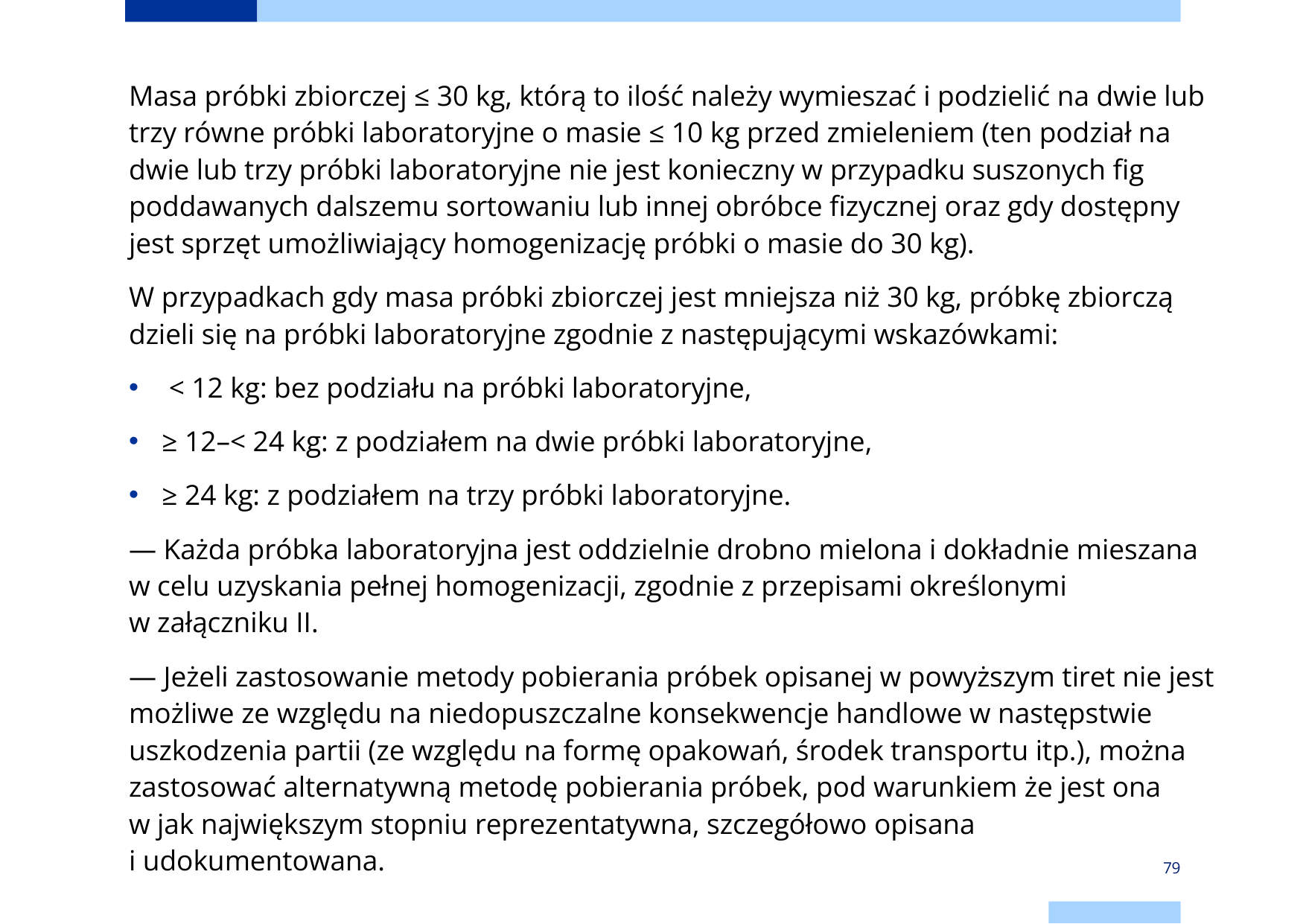

Masa próbki zbiorczej ≤ 30 kg, którą to ilość należy wymieszać i podzielić na dwie lub trzy równe próbki laboratoryjne o masie ≤ 10 kg przed zmieleniem (ten podział na dwie lub trzy próbki laboratoryjne nie jest konieczny w przypadku suszonych fig poddawanych dalszemu sortowaniu lub innej obróbce fizycznej oraz gdy dostępny jest sprzęt umożliwiający homogenizację próbki o masie do 30 kg).
W przypadkach gdy masa próbki zbiorczej jest mniejsza niż 30 kg, próbkę zbiorczą dzieli się na próbki laboratoryjne zgodnie z następującymi wskazówkami:
 < 12 kg: bez podziału na próbki laboratoryjne,
≥ 12–< 24 kg: z podziałem na dwie próbki laboratoryjne,
≥ 24 kg: z podziałem na trzy próbki laboratoryjne.
— Każda próbka laboratoryjna jest oddzielnie drobno mielona i dokładnie mieszana w celu uzyskania pełnej homogenizacji, zgodnie z przepisami określonymi w załączniku II.
— Jeżeli zastosowanie metody pobierania próbek opisanej w powyższym tiret nie jest możliwe ze względu na niedopuszczalne konsekwencje handlowe w następstwie uszkodzenia partii (ze względu na formę opakowań, środek transportu itp.), można zastosować alternatywną metodę pobierania próbek, pod warunkiem że jest ona w jak największym stopniu reprezentatywna, szczegółowo opisana i udokumentowana.

79